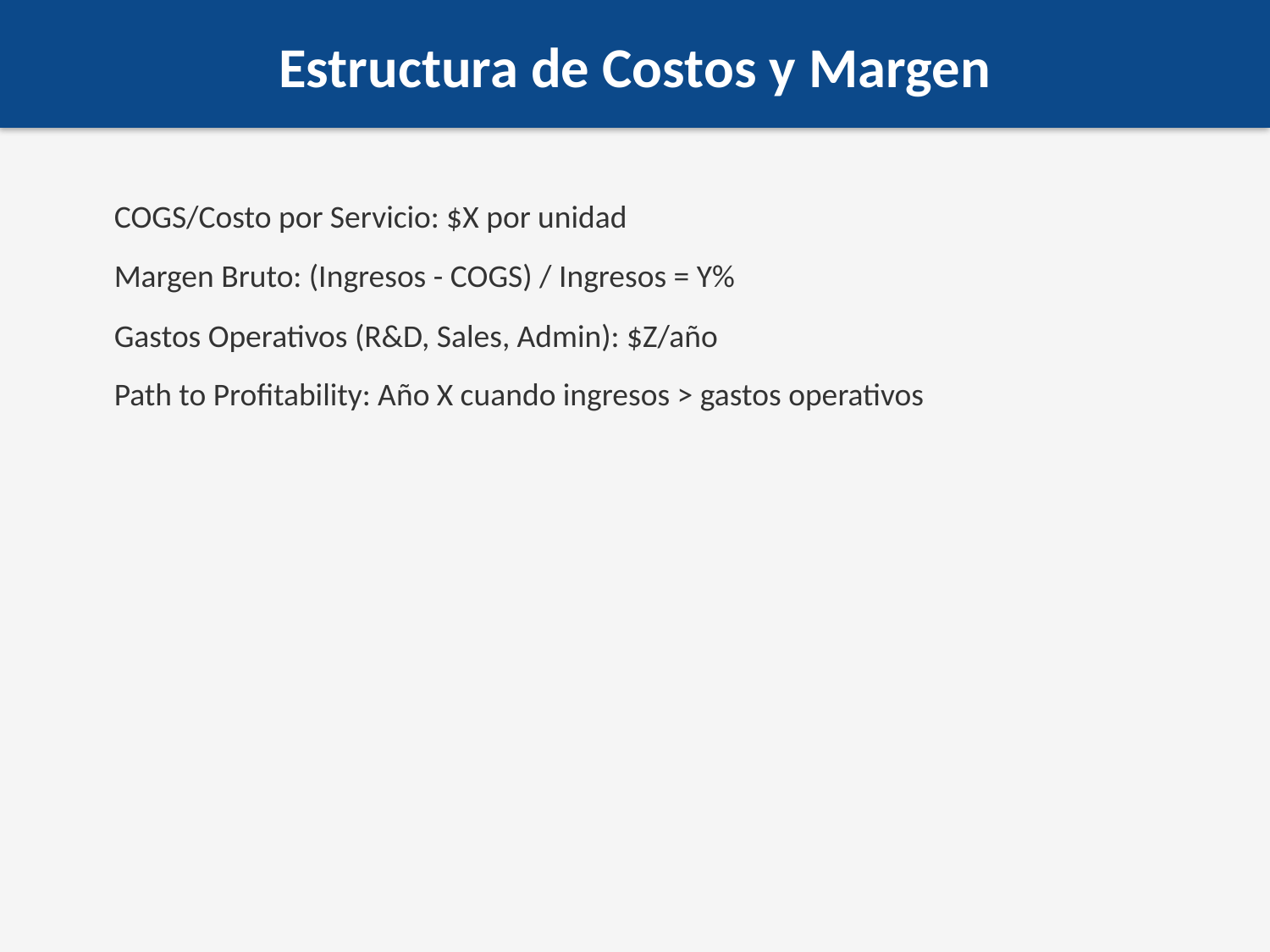

Estructura de Costos y Margen
COGS/Costo por Servicio: $X por unidad
Margen Bruto: (Ingresos - COGS) / Ingresos = Y%
Gastos Operativos (R&D, Sales, Admin): $Z/año
Path to Profitability: Año X cuando ingresos > gastos operativos